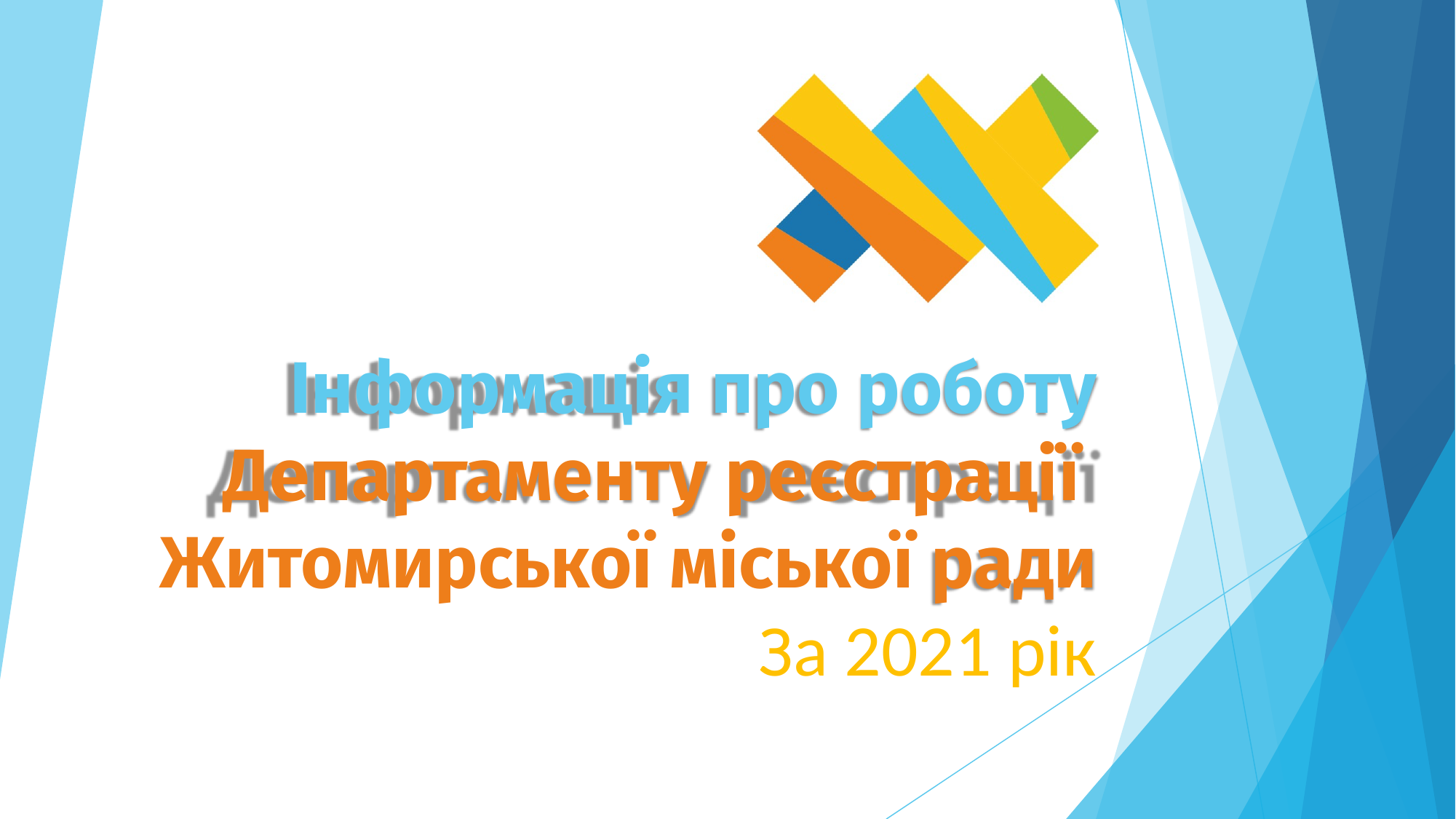

Інформація про роботу  Департаменту реєстрації  Житомирської міської ради
За 2021 рік